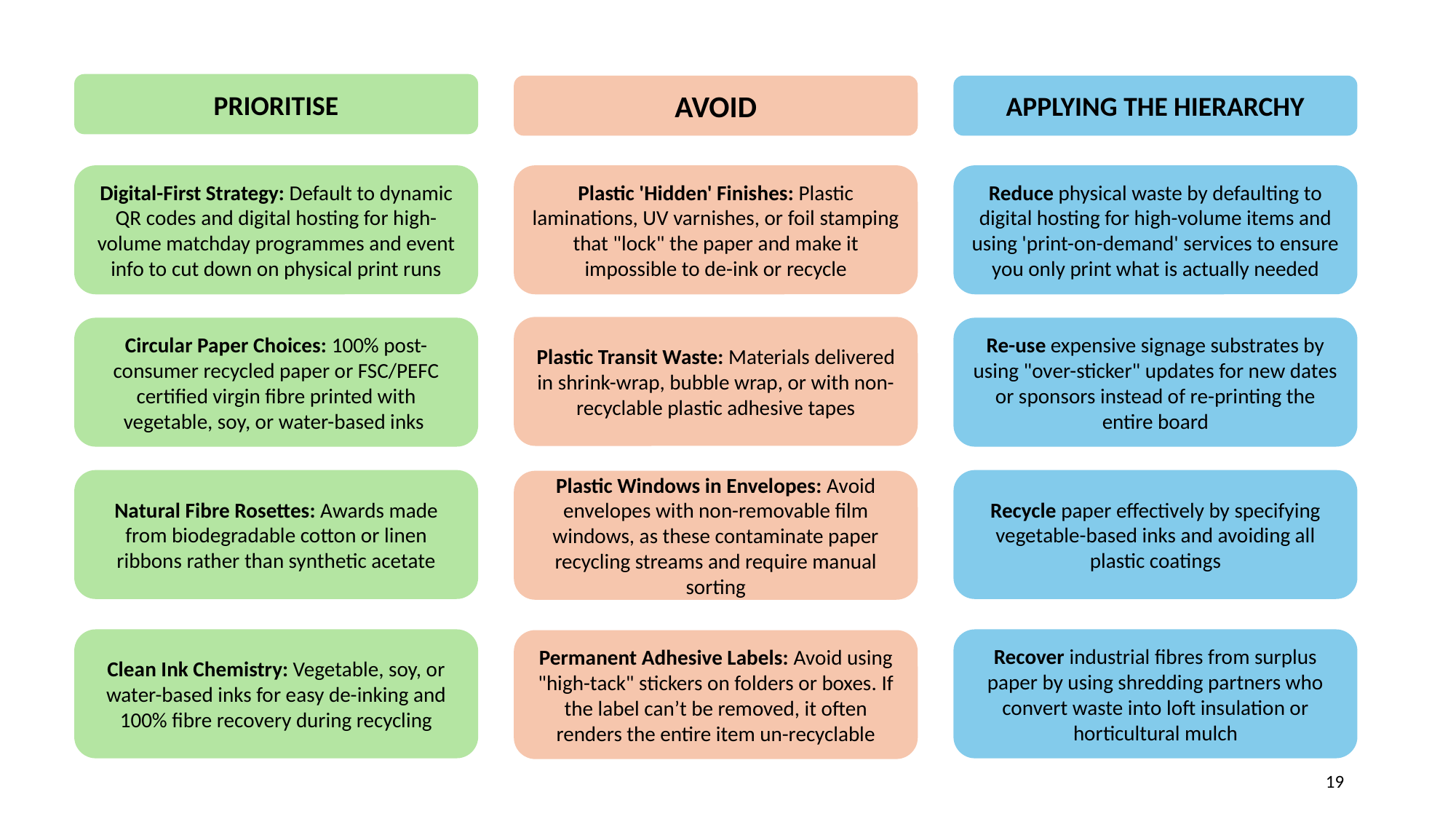

PRIORITISE
AVOID
APPLYING THE HIERARCHY
Plastic 'Hidden' Finishes: Plastic laminations, UV varnishes, or foil stamping that "lock" the paper and make it impossible to de-ink or recycle
Digital-First Strategy: Default to dynamic QR codes and digital hosting for high-volume matchday programmes and event info to cut down on physical print runs
Reduce physical waste by defaulting to digital hosting for high-volume items and using 'print-on-demand' services to ensure you only print what is actually needed
Plastic Transit Waste: Materials delivered in shrink-wrap, bubble wrap, or with non-recyclable plastic adhesive tapes
Circular Paper Choices: 100% post-consumer recycled paper or FSC/PEFC certified virgin fibre printed with vegetable, soy, or water-based inks
Re-use expensive signage substrates by using "over-sticker" updates for new dates or sponsors instead of re-printing the entire board
Natural Fibre Rosettes: Awards made from biodegradable cotton or linen ribbons rather than synthetic acetate
Recycle paper effectively by specifying vegetable-based inks and avoiding all plastic coatings
Plastic Windows in Envelopes: Avoid envelopes with non-removable film windows, as these contaminate paper recycling streams and require manual sorting
Clean Ink Chemistry: Vegetable, soy, or water-based inks for easy de-inking and 100% fibre recovery during recycling
Recover industrial fibres from surplus paper by using shredding partners who convert waste into loft insulation or horticultural mulch
Permanent Adhesive Labels: Avoid using "high-tack" stickers on folders or boxes. If the label can’t be removed, it often renders the entire item un-recyclable
19